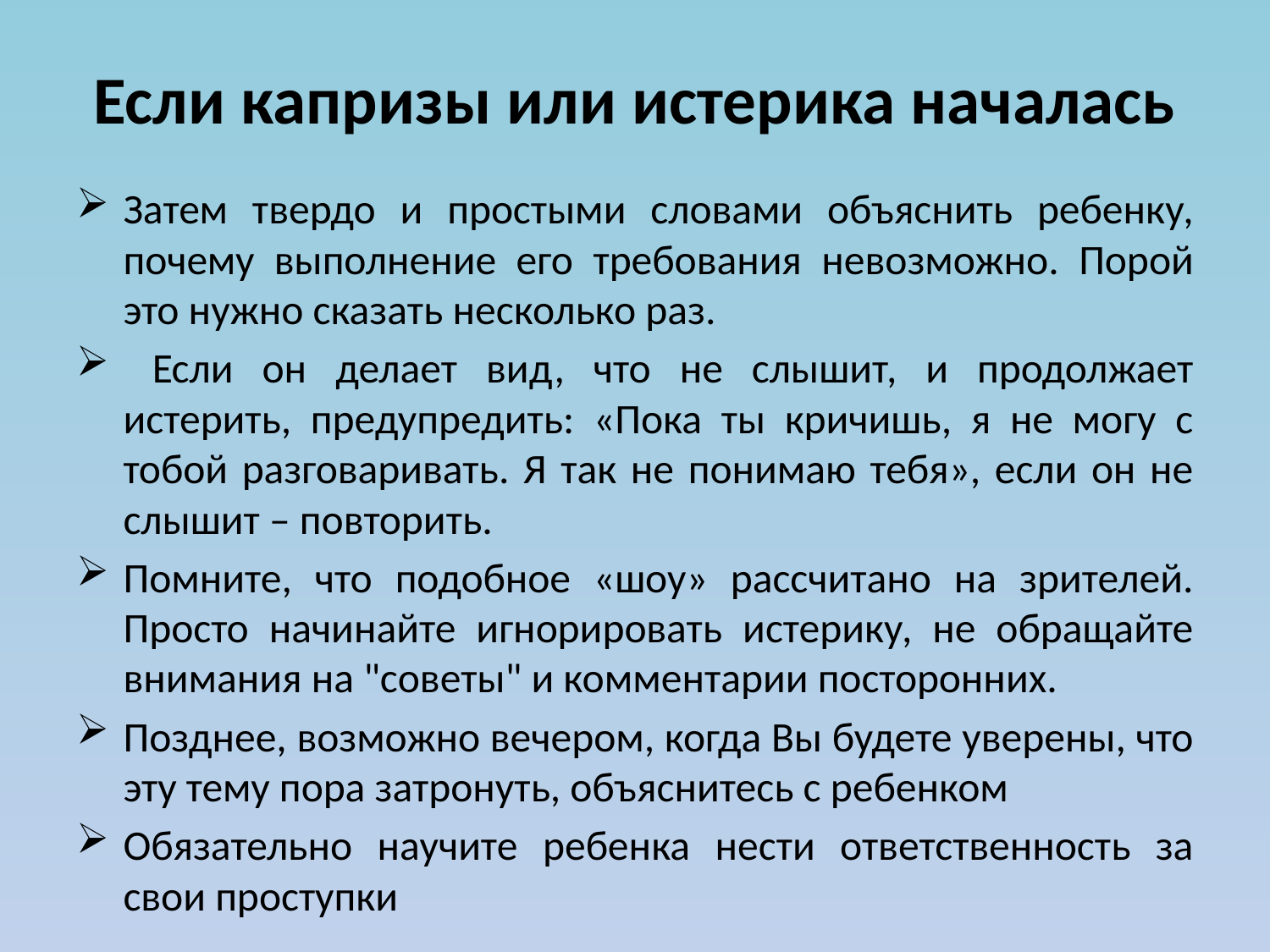

# Если капризы или истерика началась
Затем твердо и простыми словами объяснить ребенку, почему выполнение его требования невозможно. Порой это нужно сказать несколько раз.
 Если он делает вид, что не слышит, и продолжает истерить, предупредить: «Пока ты кричишь, я не могу с тобой разговаривать. Я так не понимаю тебя», если он не слышит – повторить.
Помните, что подобное «шоу» рассчитано на зрителей. Просто начинайте игнорировать истерику, не обращайте внимания на "советы" и комментарии посторонних.
Позднее, возможно вечером, когда Вы будете уверены, что эту тему пора затронуть, объяснитесь с ребенком
Обязательно научите ребенка нести ответственность за свои проступки